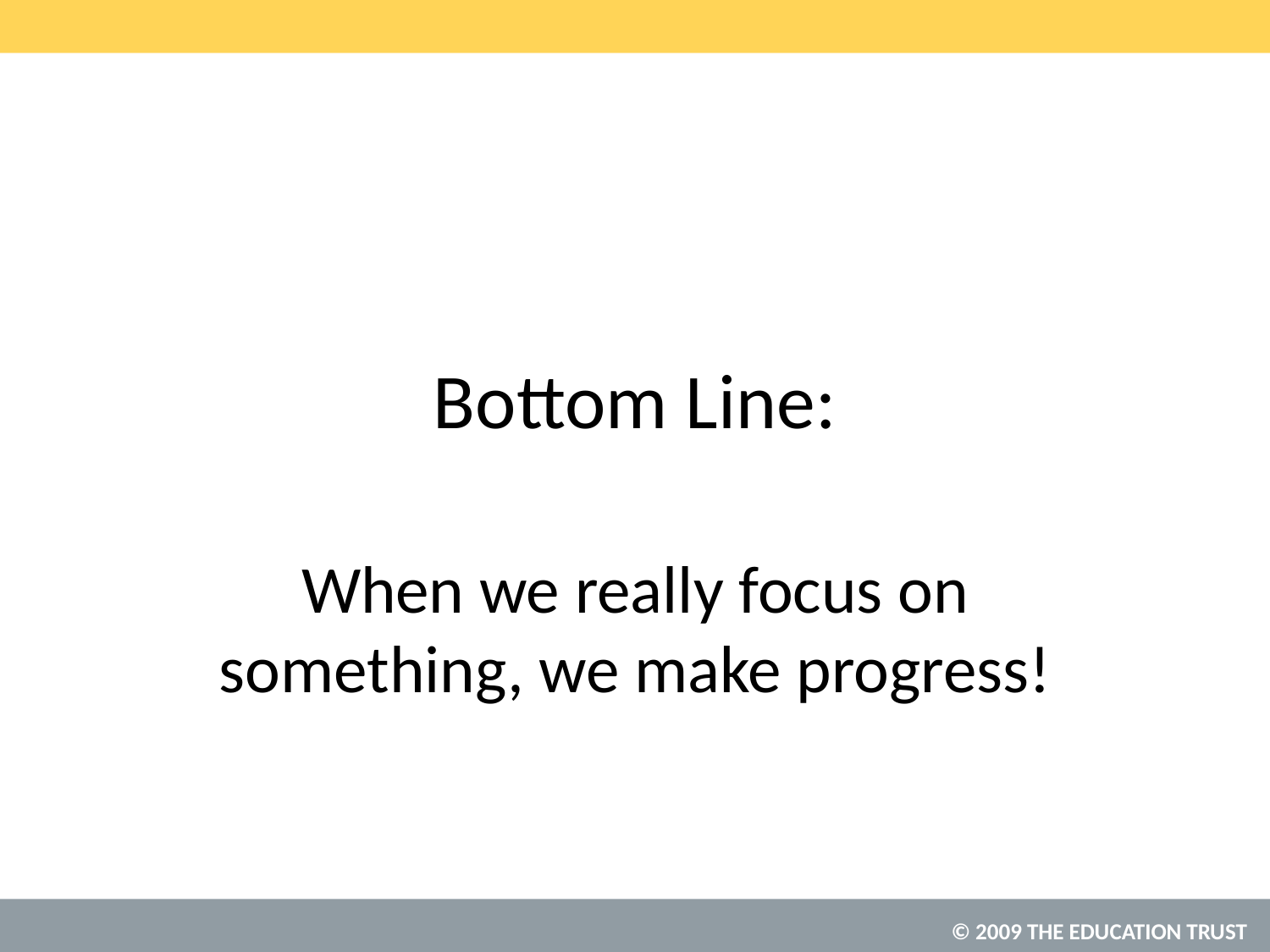

# Bottom Line:
When we really focus on something, we make progress!